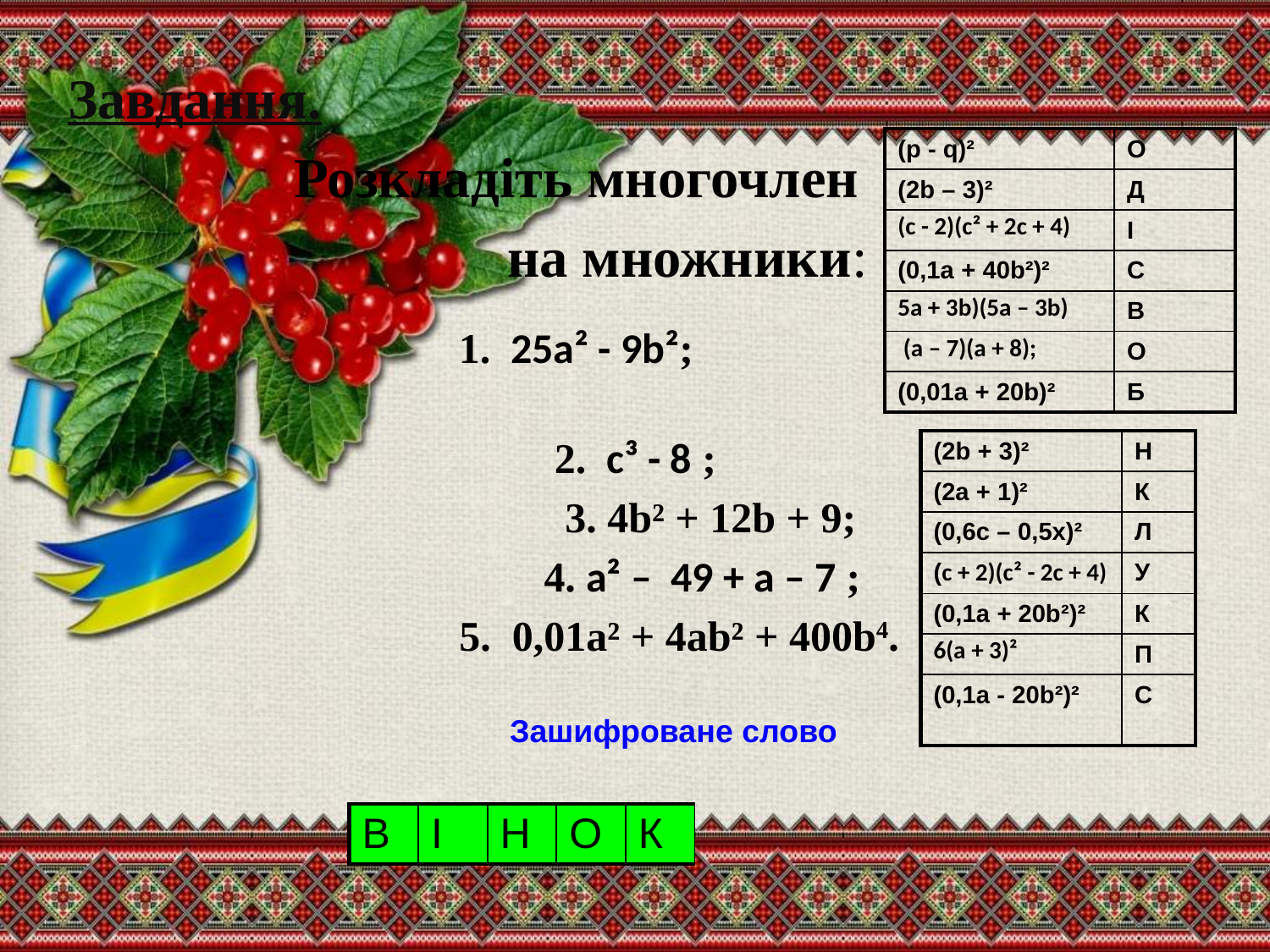

Завдання.
                Розкладіть многочлен
                               на множники:

                                            1.  25a² - 9b²;
                                              2.  c³ - 8 ;
                                               3. 4b² + 12b + 9;
                                             4. a² –  49 + a – 7 ;
                                     5.  0,01a² + 4ab² + 400b4.

                                                                                          Зашифроване слово

| (p - q)² | О |
| --- | --- |
| (2b – 3)² | Д |
| (c - 2)(c² + 2c + 4) | І |
| (0,1a + 40b²)² | С |
| 5a + 3b)(5a – 3b) | В |
| (a – 7)(a + 8); | О |
| (0,01a + 20b)² | Б |
| (2b + 3)² | Н |
| --- | --- |
| (2а + 1)² | К |
| (0,6c – 0,5x)² | Л |
| (c + 2)(c² - 2c + 4) | У |
| (0,1a + 20b²)² | К |
| 6(a + 3)² | П |
| (0,1a - 20b²)² | С |
| В | І | Н | О | К |
| --- | --- | --- | --- | --- |